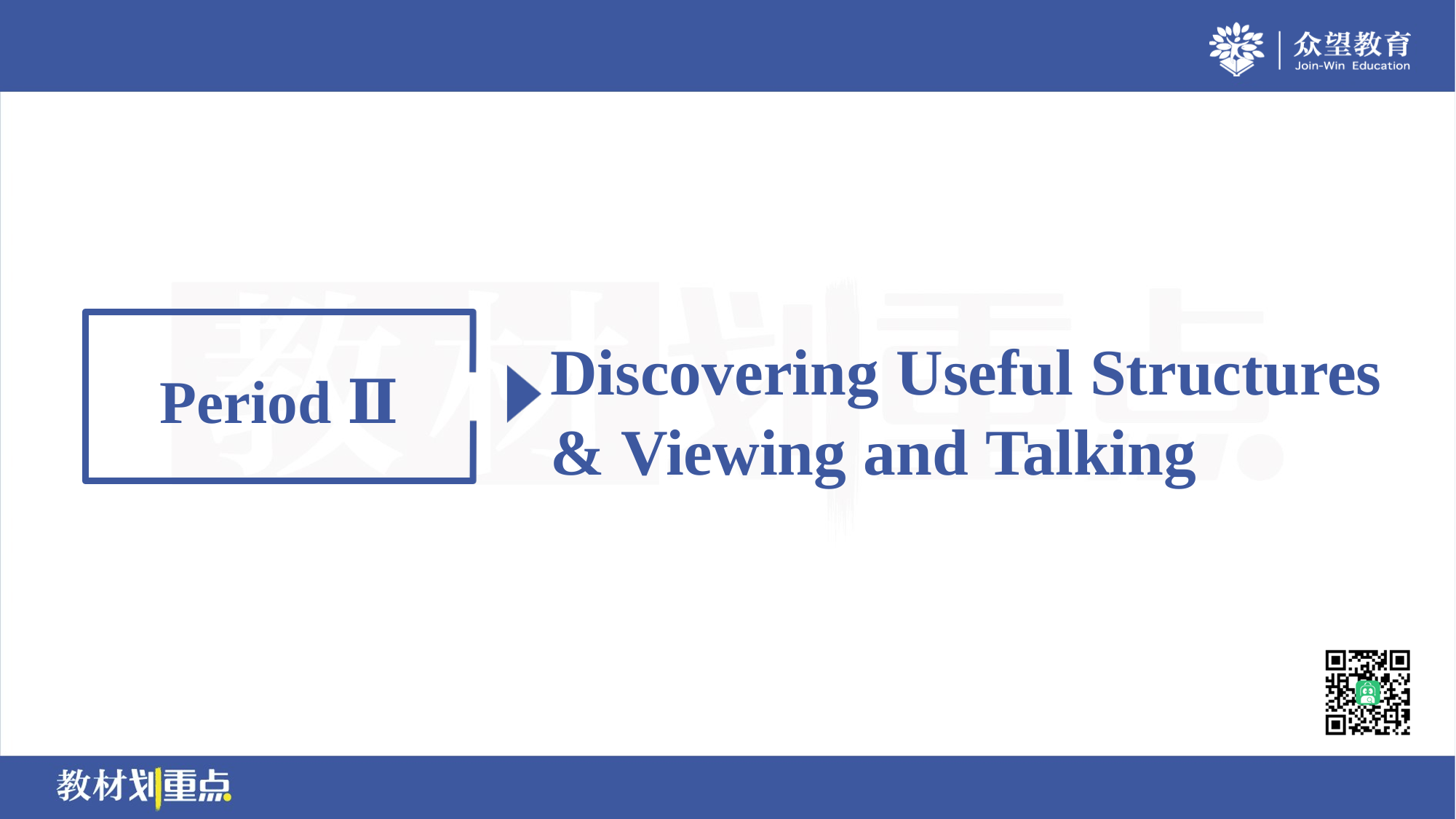

Discovering Useful Structures
& Viewing and Talking
Period Ⅱ